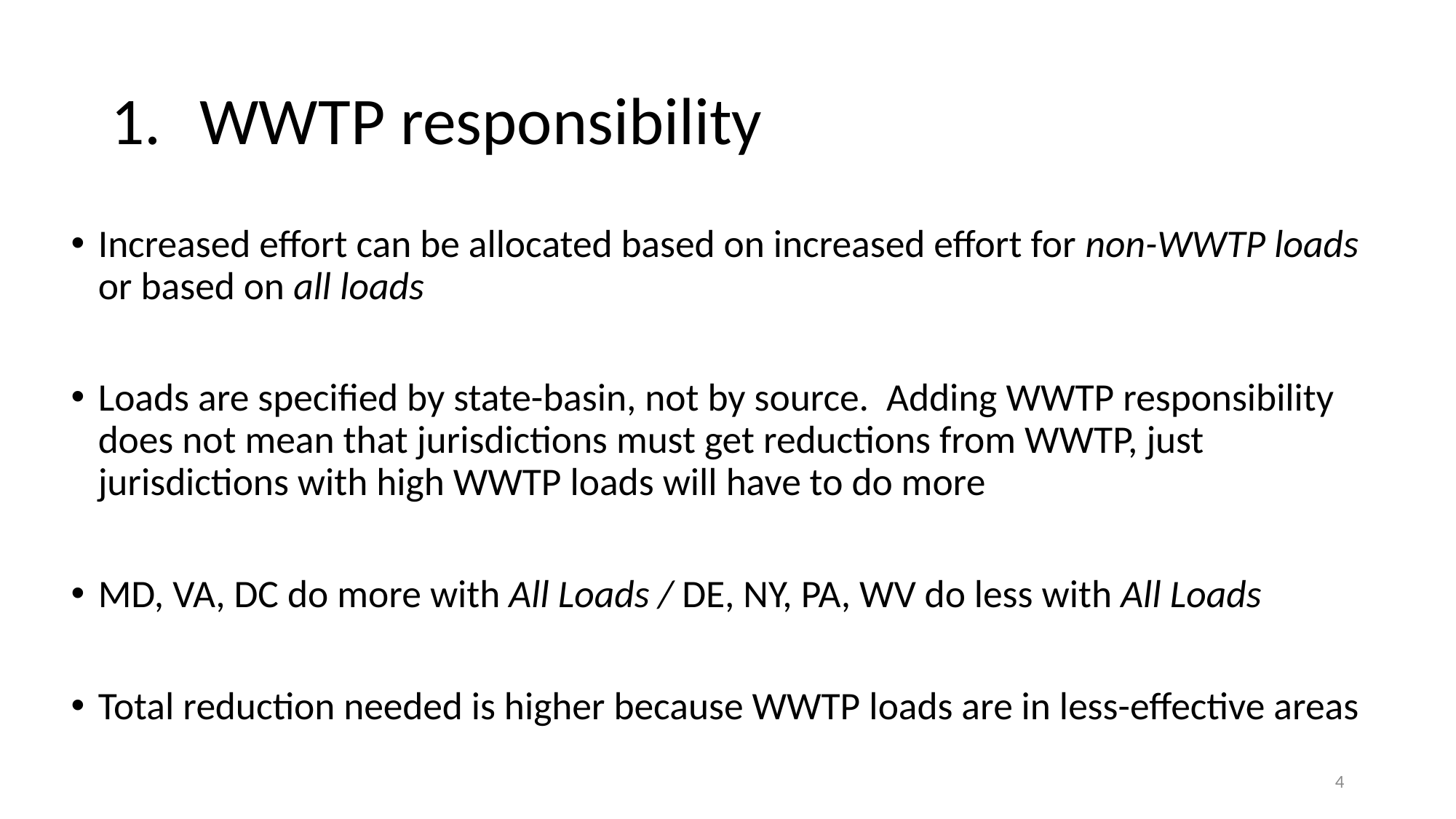

# WWTP responsibility
Increased effort can be allocated based on increased effort for non-WWTP loads or based on all loads

Loads are specified by state-basin, not by source.  Adding WWTP responsibility does not mean that jurisdictions must get reductions from WWTP, just jurisdictions with high WWTP loads will have to do more

MD, VA, DC do more with All Loads / DE, NY, PA, WV do less with All Loads

Total reduction needed is higher because WWTP loads are in less-effective areas

4